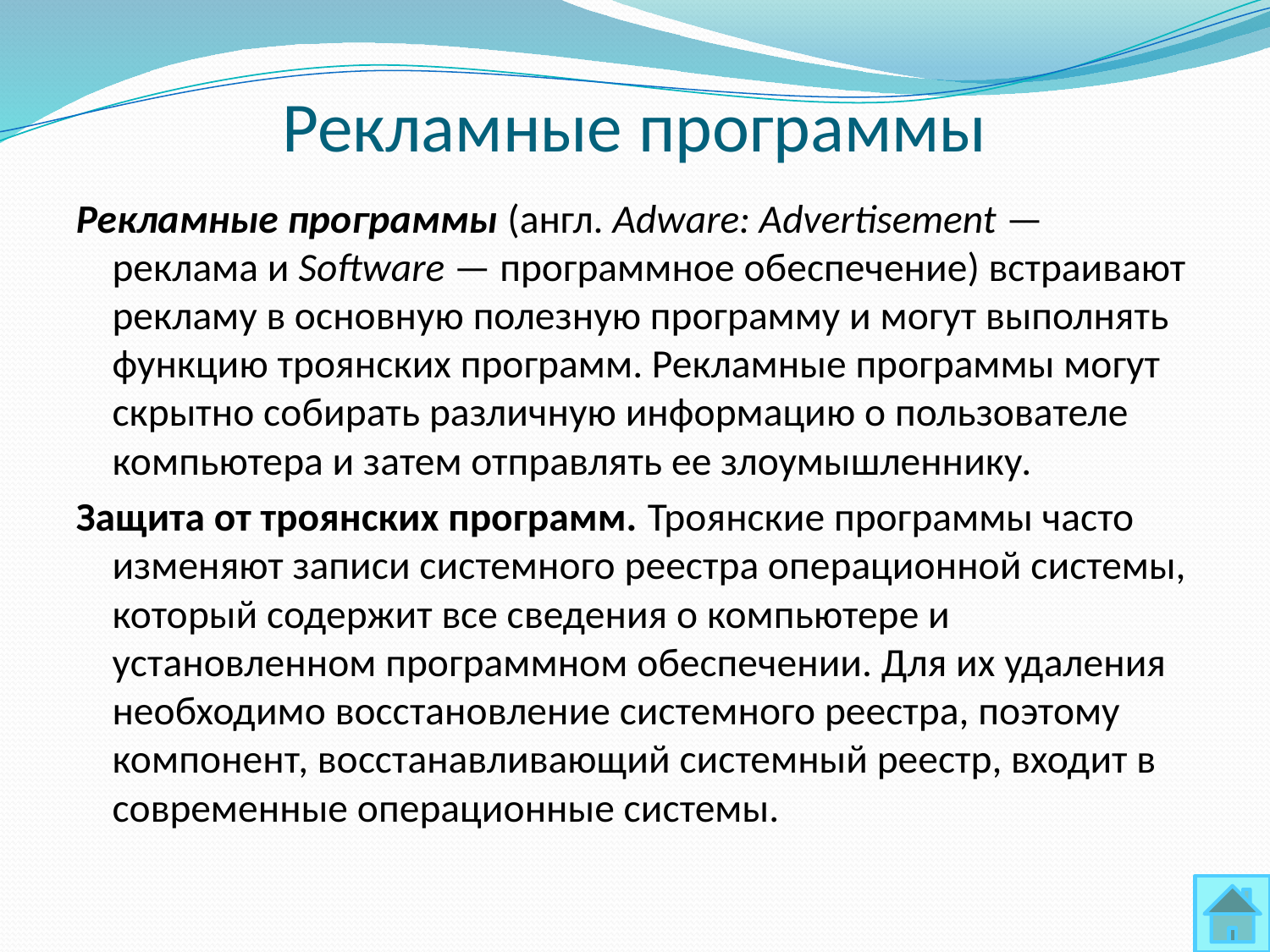

# Рекламные программы
Рекламные программы (англ. Adware: Advertisement — реклама и Software — программное обеспечение) встраивают рекламу в основную полезную программу и могут выполнять функцию троянских программ. Рекламные программы могут скрытно собирать различную информацию о пользователе компьютера и затем отправлять ее злоумышленнику.
Защита от троянских программ. Троянские программы часто изменяют записи системного реестра операционной системы, который содержит все сведения о компьютере и установленном программном обеспечении. Для их удаления необходимо восстановление системного реестра, поэтому компонент, восстанавливающий системный реестр, входит в современные операционные системы.